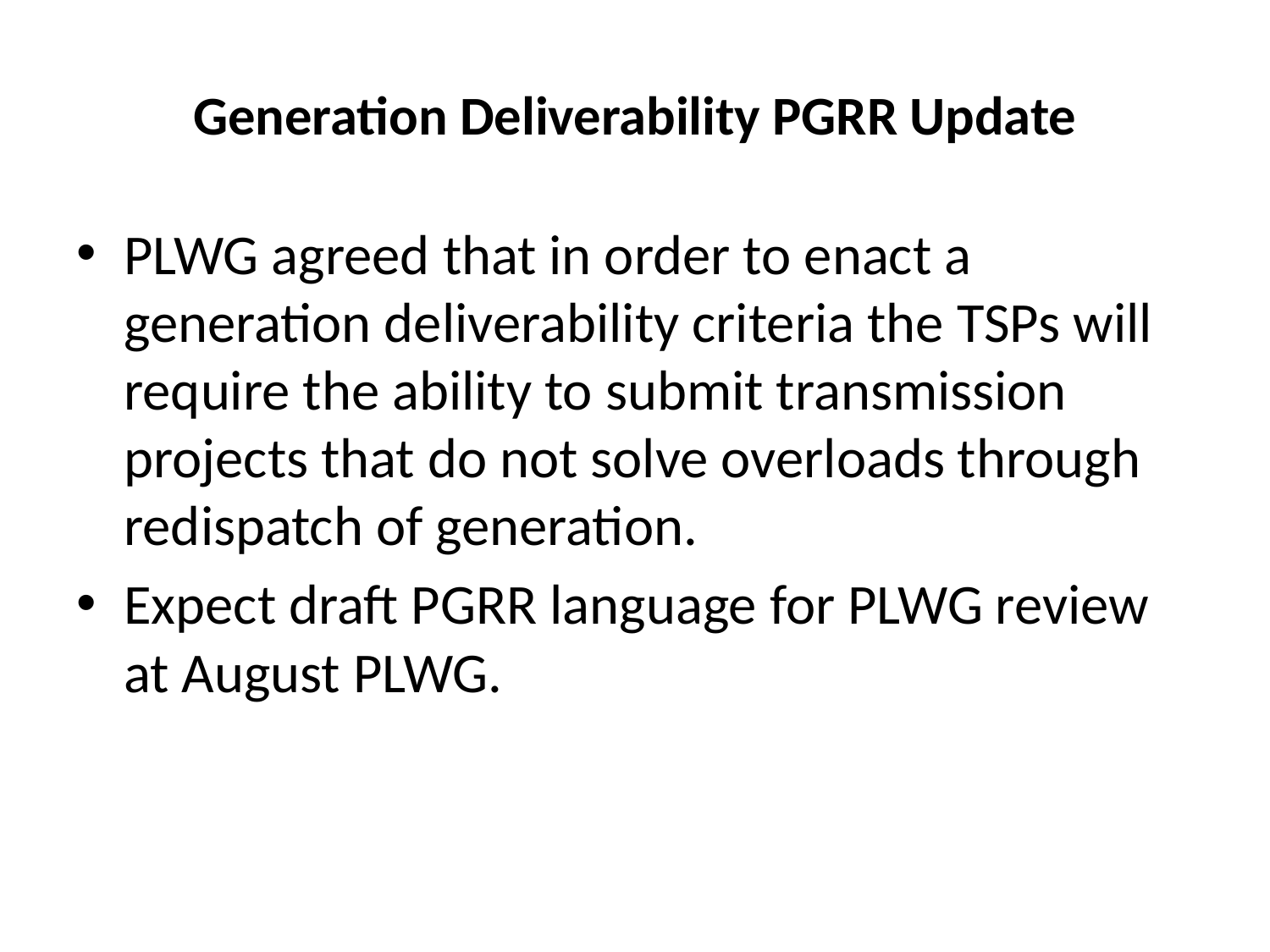

# Generation Deliverability PGRR Update
PLWG agreed that in order to enact a generation deliverability criteria the TSPs will require the ability to submit transmission projects that do not solve overloads through redispatch of generation.
Expect draft PGRR language for PLWG review at August PLWG.